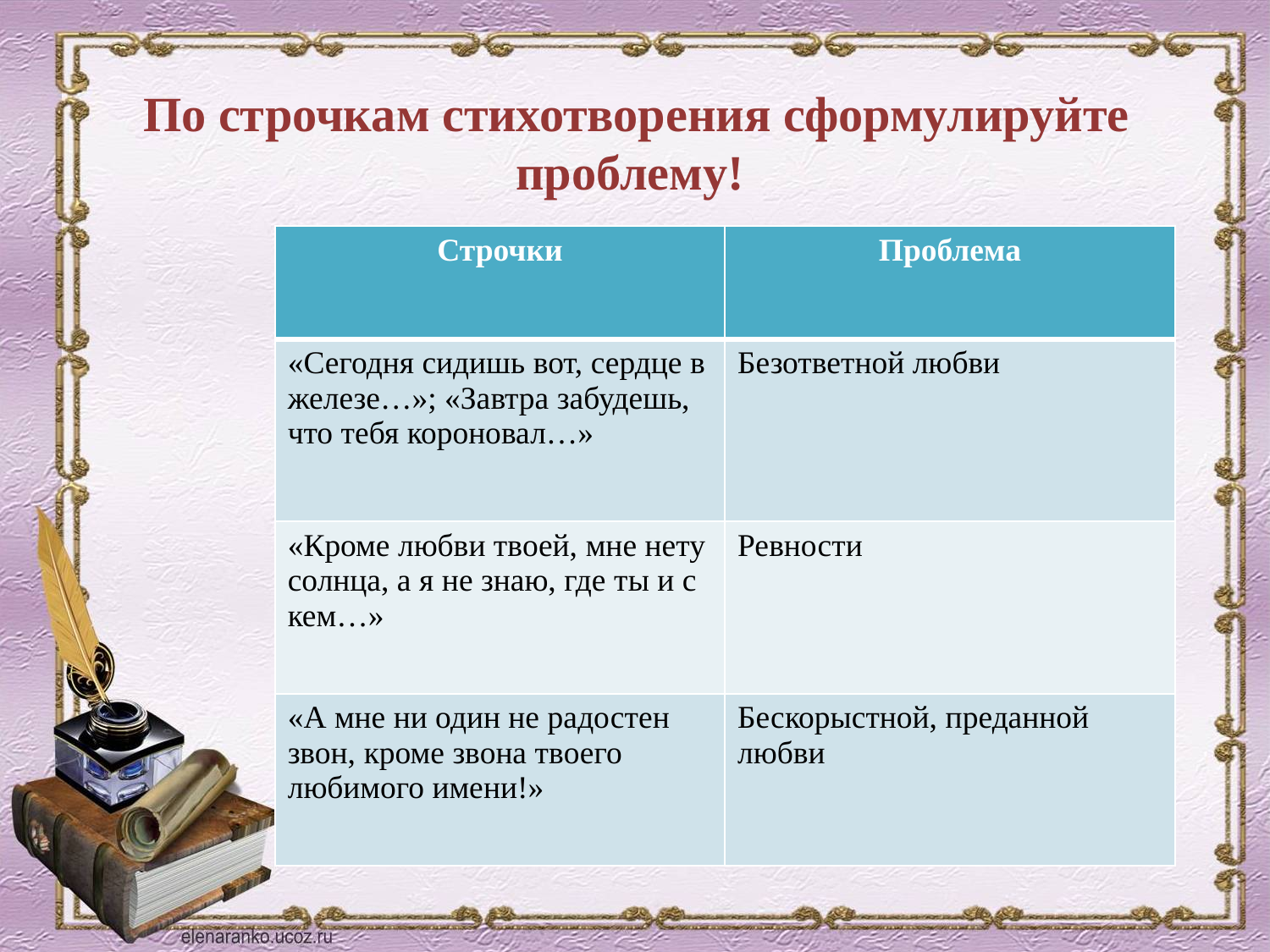

# По строчкам стихотворения сформулируйте проблему!
| Строчки | Проблема |
| --- | --- |
| «Сегодня сидишь вот, сердце в железе…»; «Завтра забудешь, что тебя короновал…» | Безответной любви |
| «Кроме любви твоей, мне нету солнца, а я не знаю, где ты и с кем…» | Ревности |
| «А мне ни один не радостен звон, кроме звона твоего любимого имени!» | Бескорыстной, преданной любви |